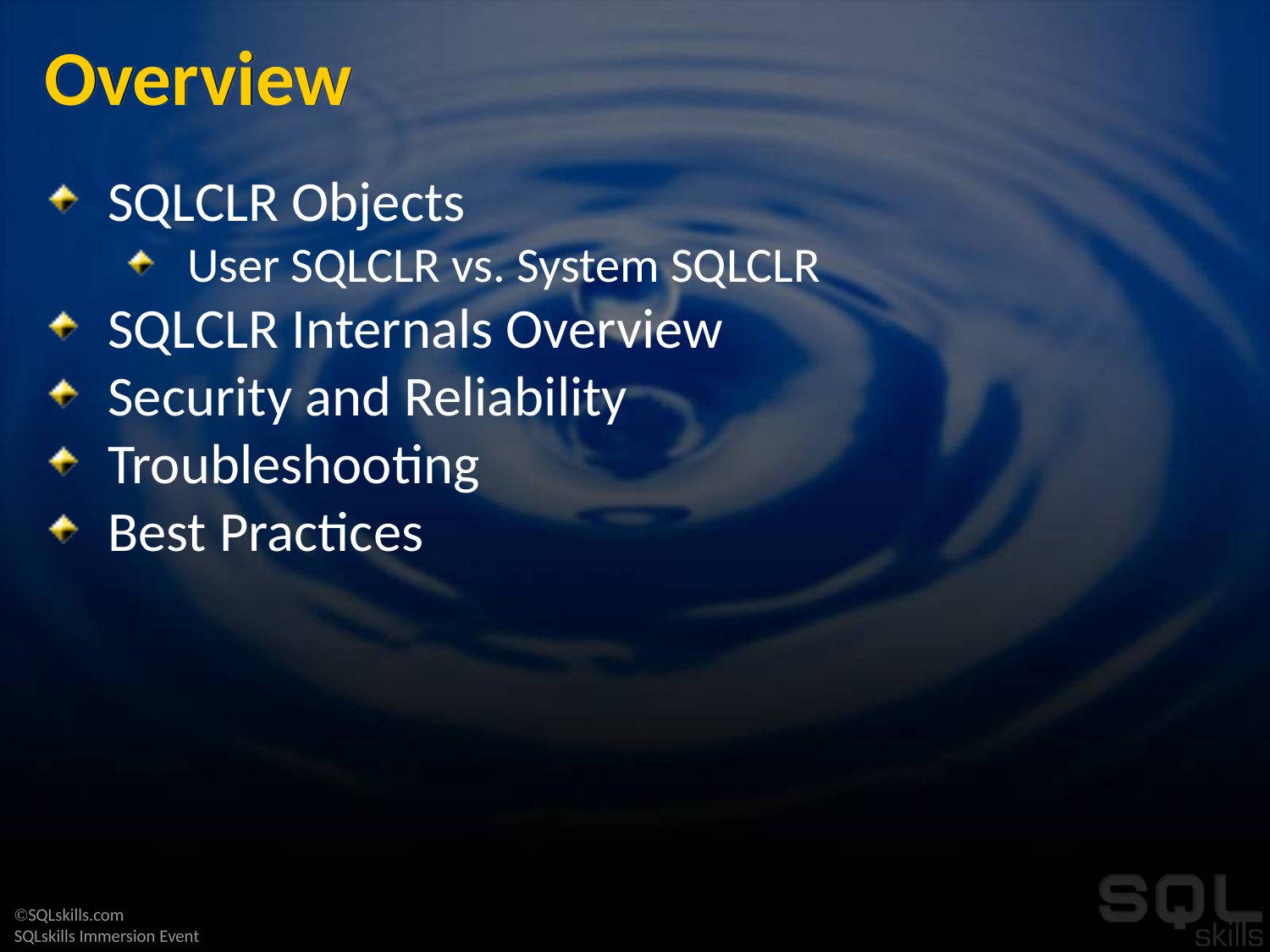

# Overview
SQLCLR Objects
User SQLCLR vs. System SQLCLR
SQLCLR Internals Overview
Security and Reliability
Troubleshooting
Best Practices